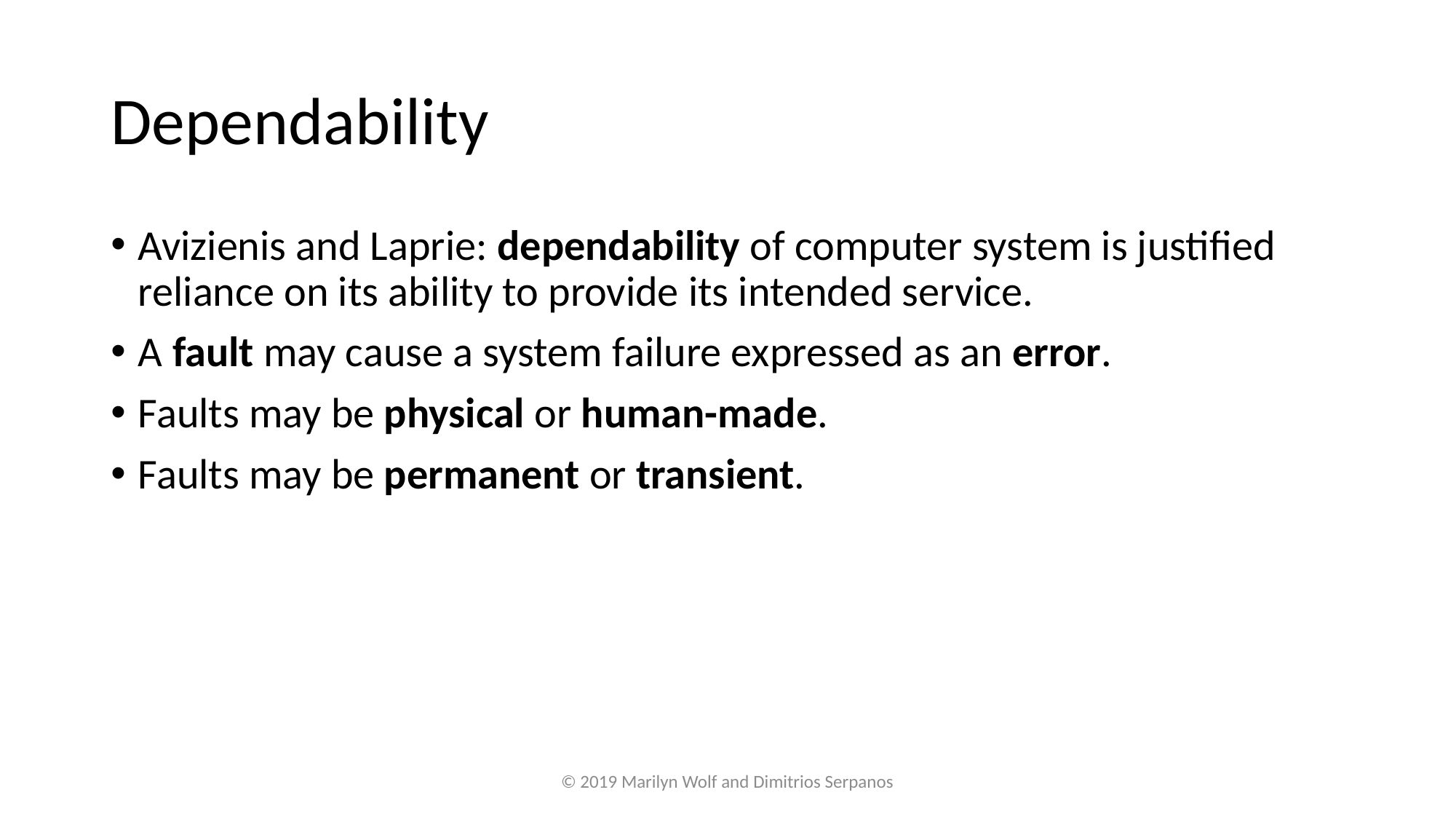

# Dependability
Avizienis and Laprie: dependability of computer system is justified reliance on its ability to provide its intended service.
A fault may cause a system failure expressed as an error.
Faults may be physical or human-made.
Faults may be permanent or transient.
© 2019 Marilyn Wolf and Dimitrios Serpanos